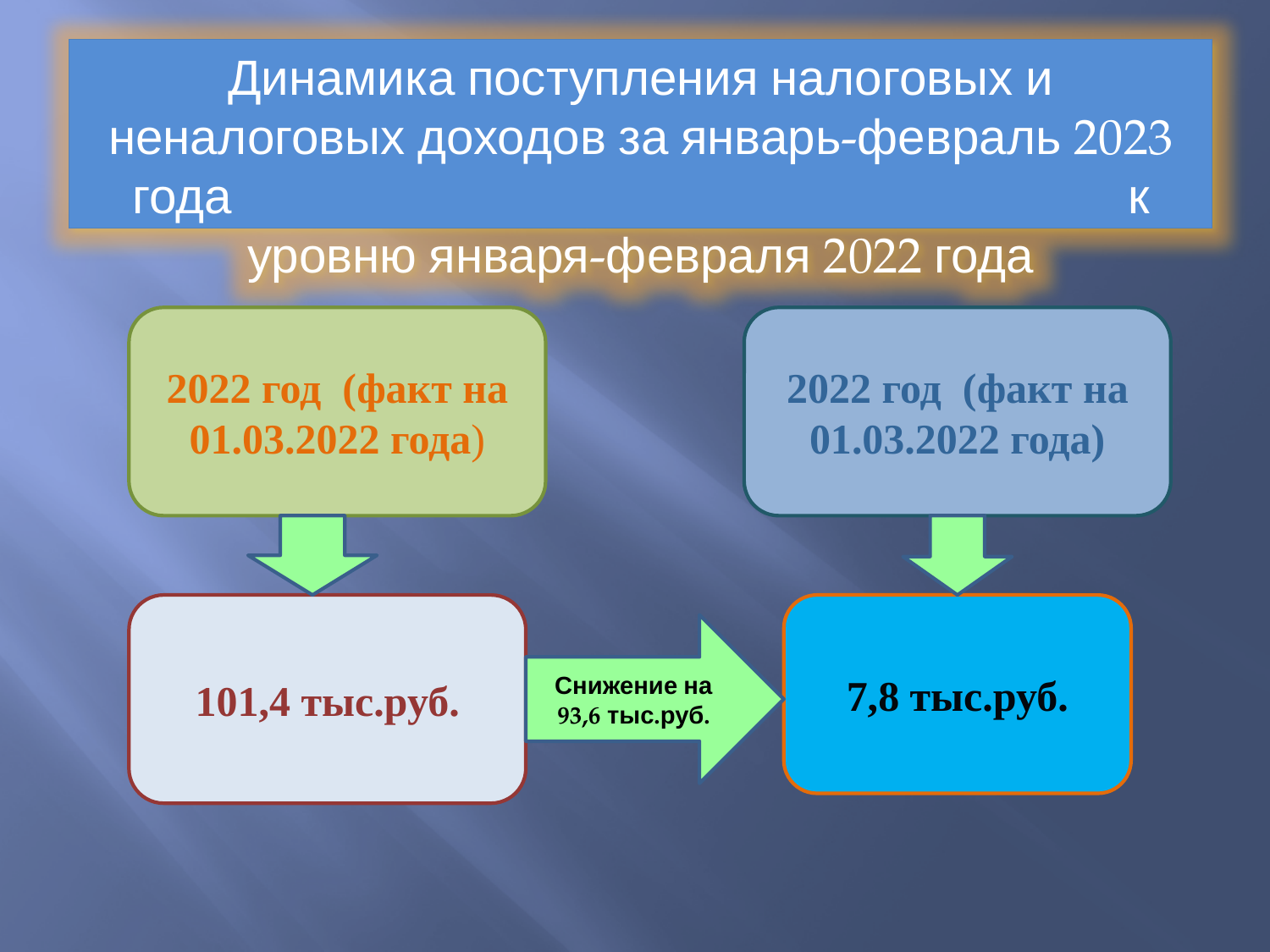

Динамика поступления налоговых и неналоговых доходов за январь-февраль 2023 года                                                                         к уровню января-февраля 2022 года
2022 год  (факт на 01.03.2022 года)
2022 год  (факт на 01.03.2022 года)

101,4 тыс.руб.
7,8 тыс.руб.
Снижение на 93,6 тыс.руб.